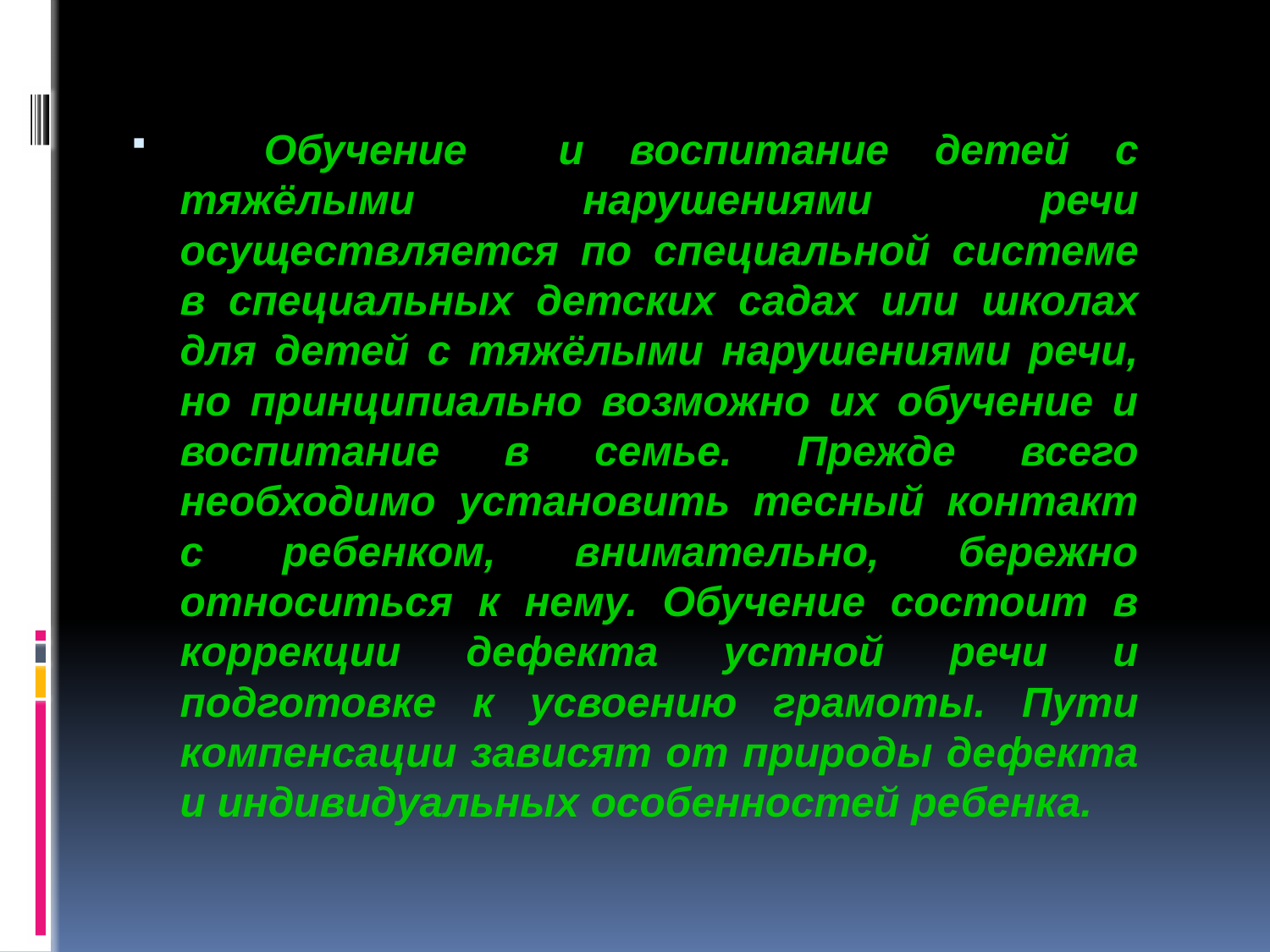

#
		Обучение  и воспитание детей с тяжёлыми нарушениями речи осуществляется по специальной системе в специальных детских садах или школах для детей с тяжёлыми нарушениями речи, но принципиально возможно их обучение и воспитание в семье. Прежде всего необходимо установить тесный контакт с ребенком, внимательно, бережно относиться к нему. Обучение состоит в коррекции дефекта устной речи и подготовке к усвоению грамоты. Пути компенсации зависят от природы дефекта и индивидуальных особенностей ребенка.